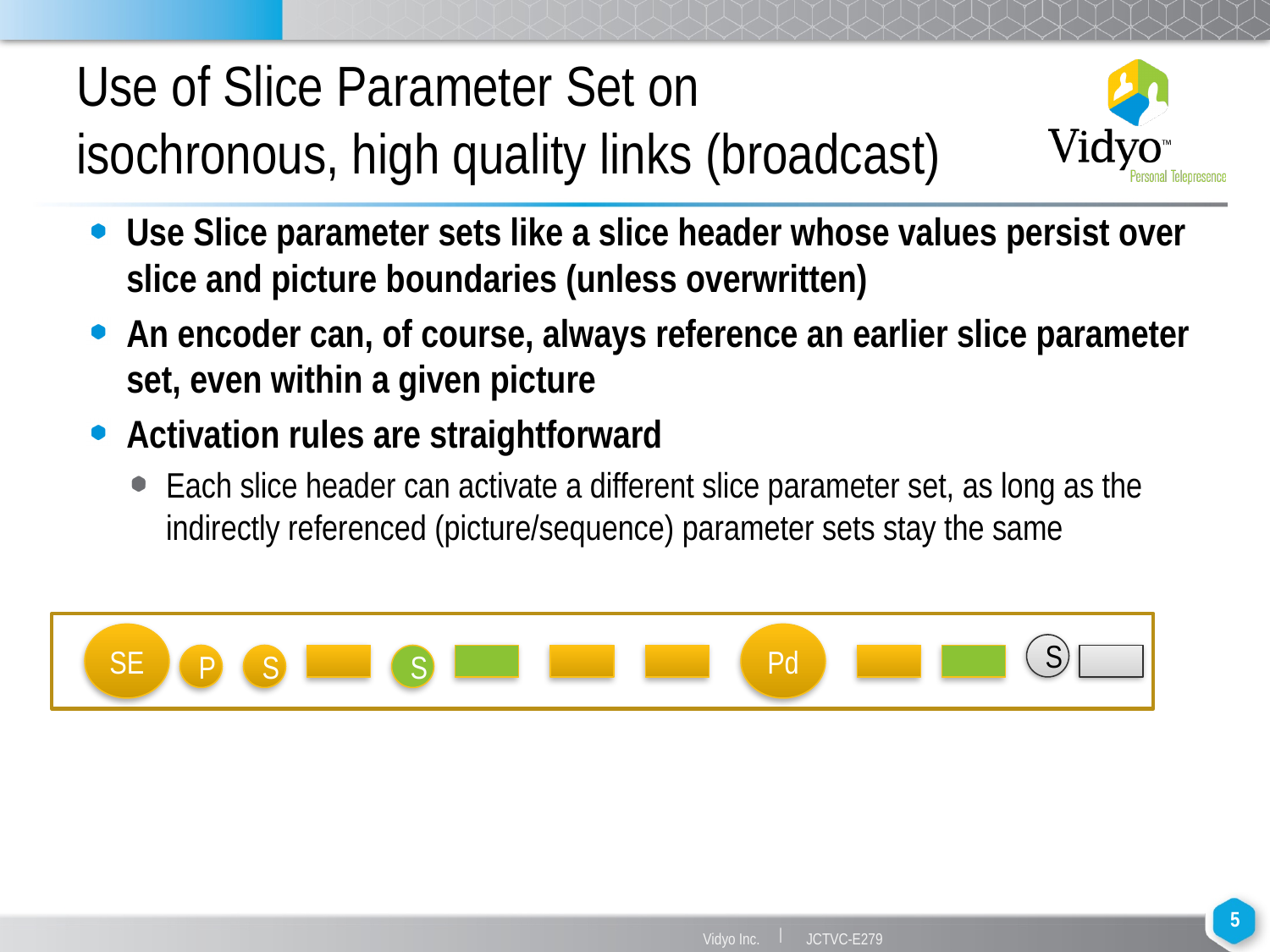

# Use of Slice Parameter Set on isochronous, high quality links (broadcast)
Use Slice parameter sets like a slice header whose values persist over slice and picture boundaries (unless overwritten)
An encoder can, of course, always reference an earlier slice parameter set, even within a given picture
Activation rules are straightforward
Each slice header can activate a different slice parameter set, as long as the indirectly referenced (picture/sequence) parameter sets stay the same

SE
Pd
S
P
S

S

5